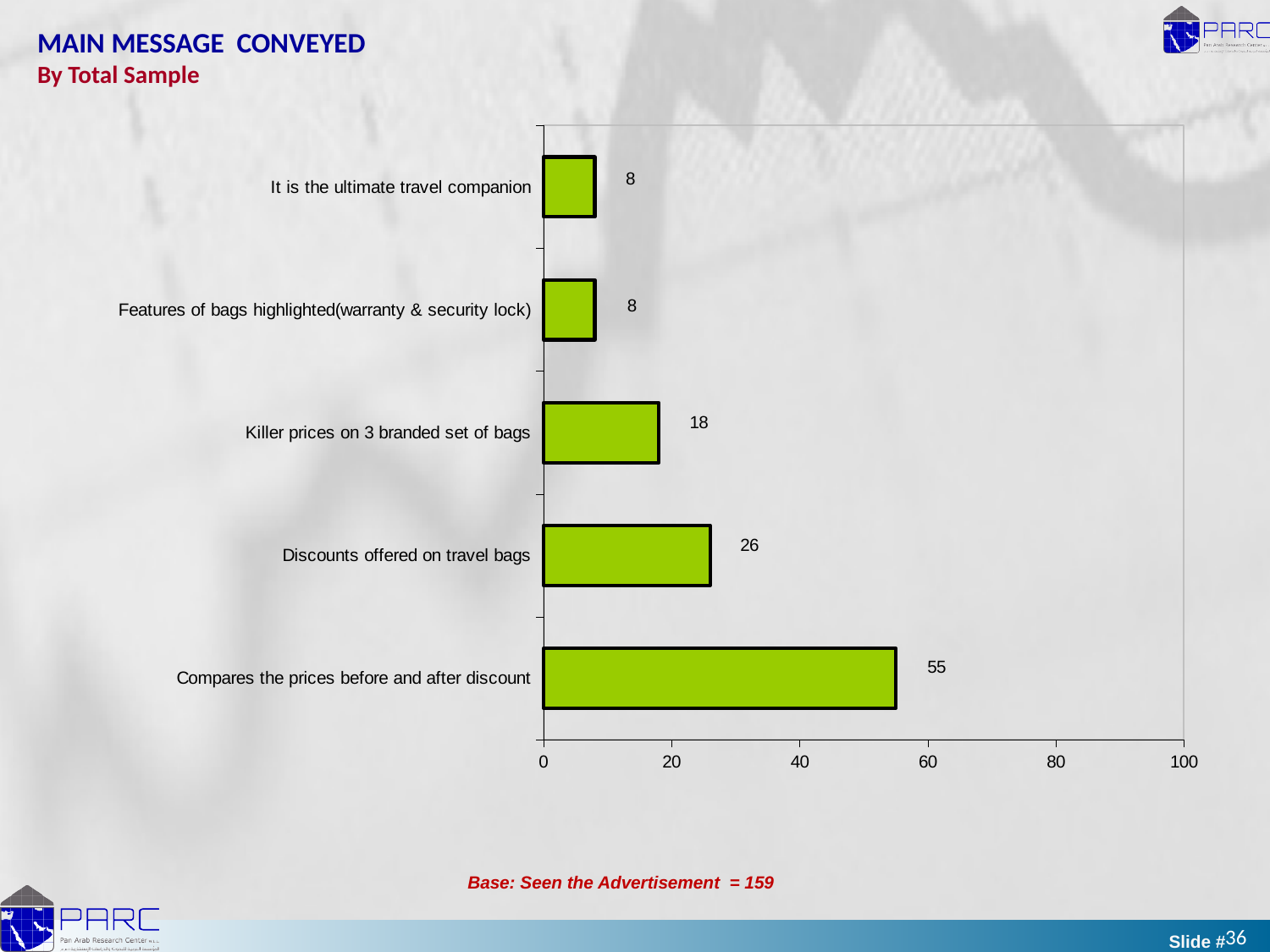

MAIN MESSAGE  CONVEYED
By Total Sample

### Chart

| Category | #REF! |
|---|---|
| Compares the prices before and after discount | 55.0 |
| Discounts offered on travel bags | 26.0 |
| Killer prices on 3 branded set of bags | 18.0 |
| Features of bags highlighted(warranty & security lock) | 8.0 |
| It is the ultimate travel companion | 8.0 |
Base: Seen the Advertisement  = 159
36